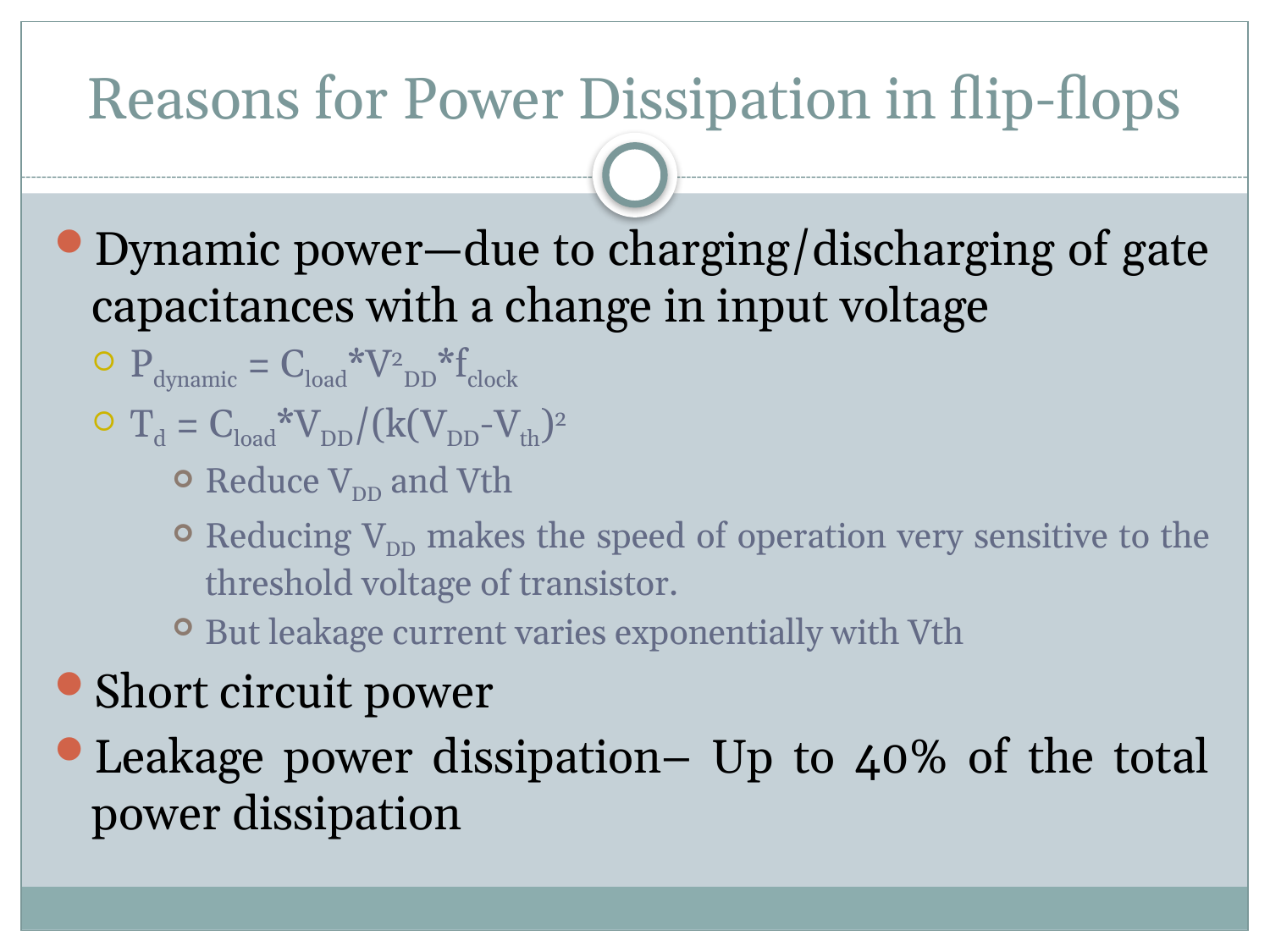

# Reasons for Power Dissipation in flip-flops
Dynamic power—due to charging/discharging of gate capacitances with a change in input voltage
Pdynamic = Cload*V2DD*fclock
Td = Cload*VDD/(k(VDD-Vth)2
Reduce VDD and Vth
Reducing VDD makes the speed of operation very sensitive to the threshold voltage of transistor.
But leakage current varies exponentially with Vth
Short circuit power
Leakage power dissipation– Up to 40% of the total power dissipation